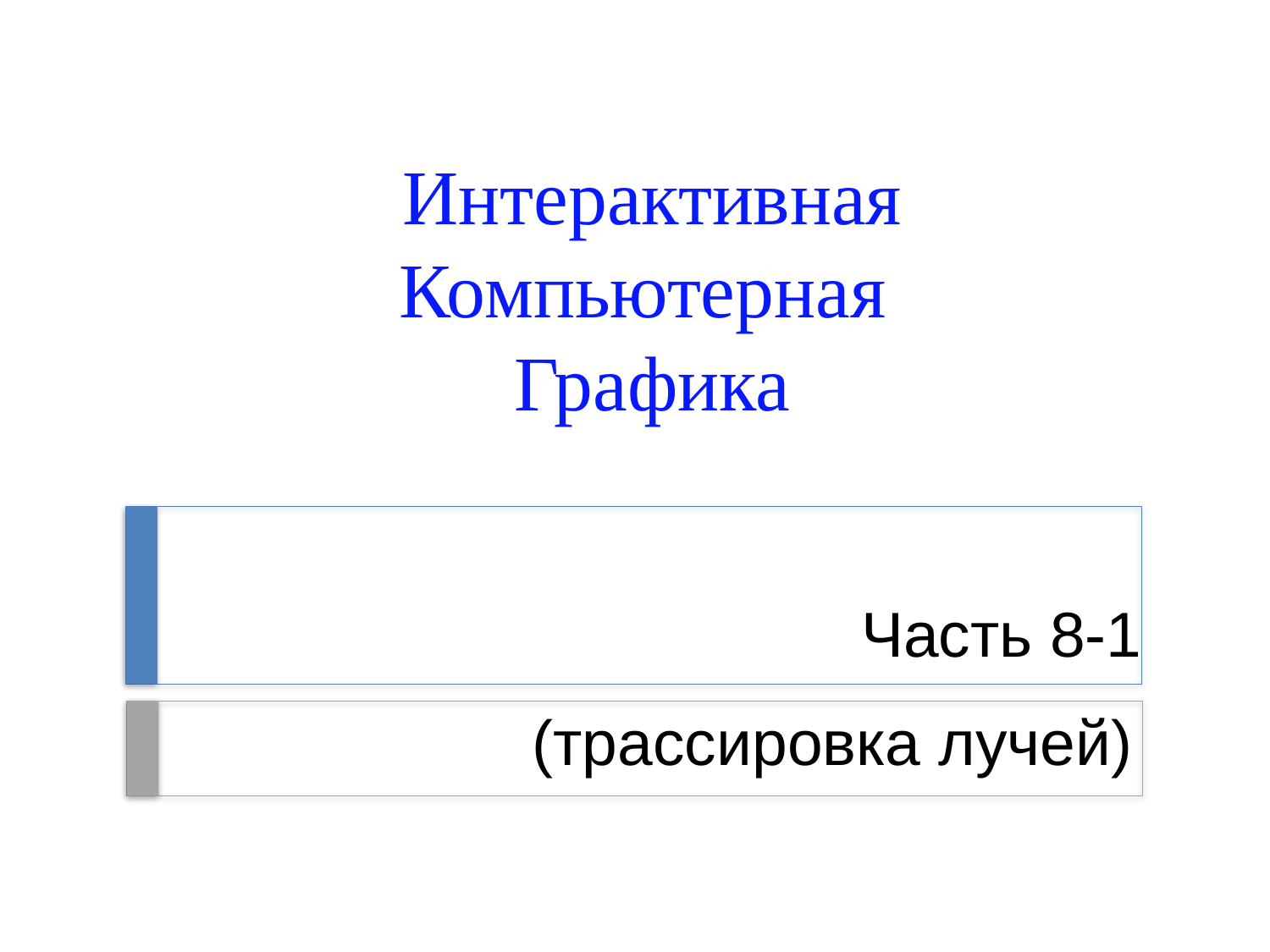

Интерактивная
Компьютерная
Графика
Часть 8-1
# (трассировка лучей)